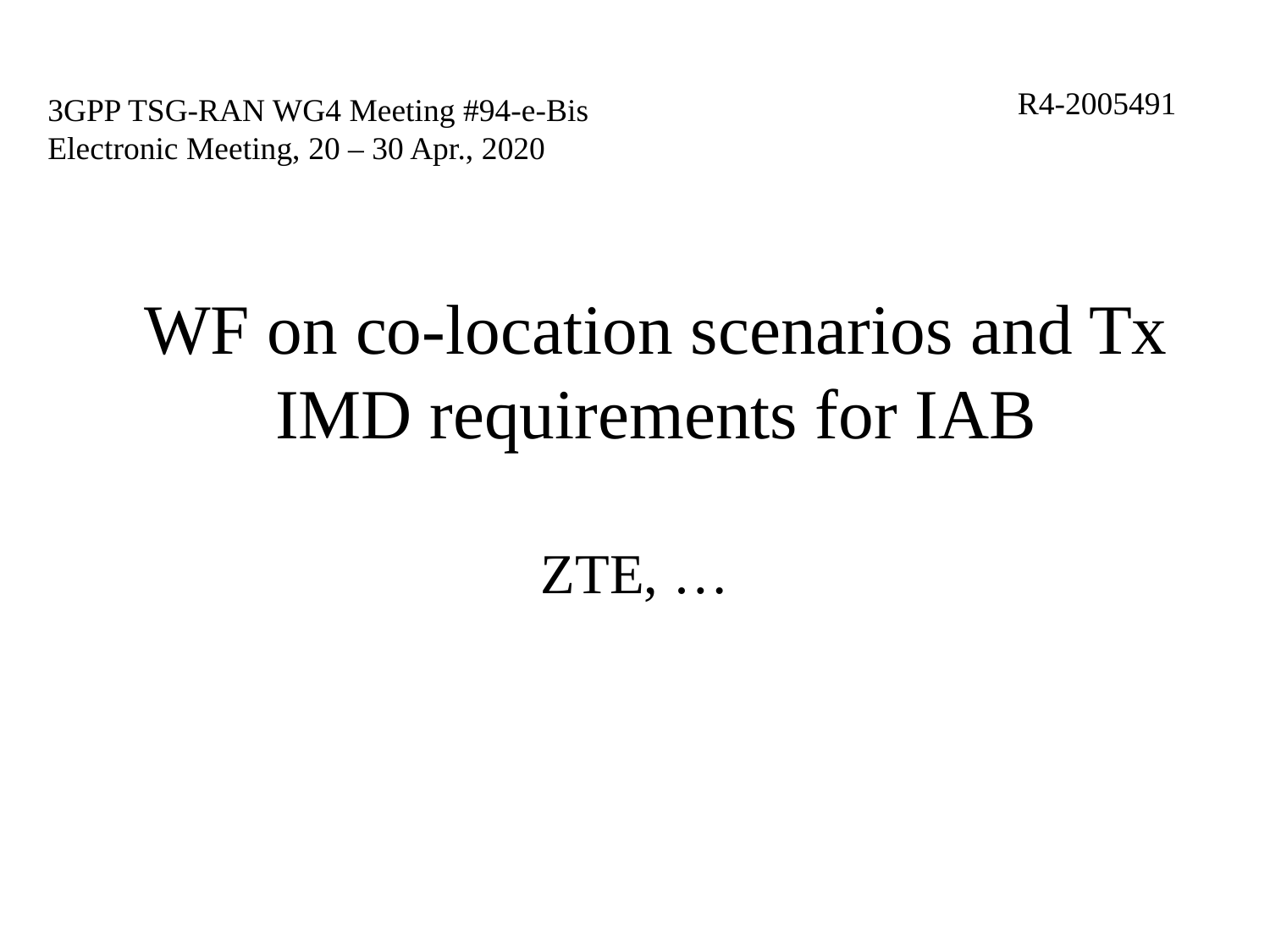

# 3GPP TSG-RAN WG4 Meeting #94-e-Bis Electronic Meeting, 20 – 30 Apr., 2020
R4-2005491
WF on co-location scenarios and Tx IMD requirements for IAB
ZTE, …